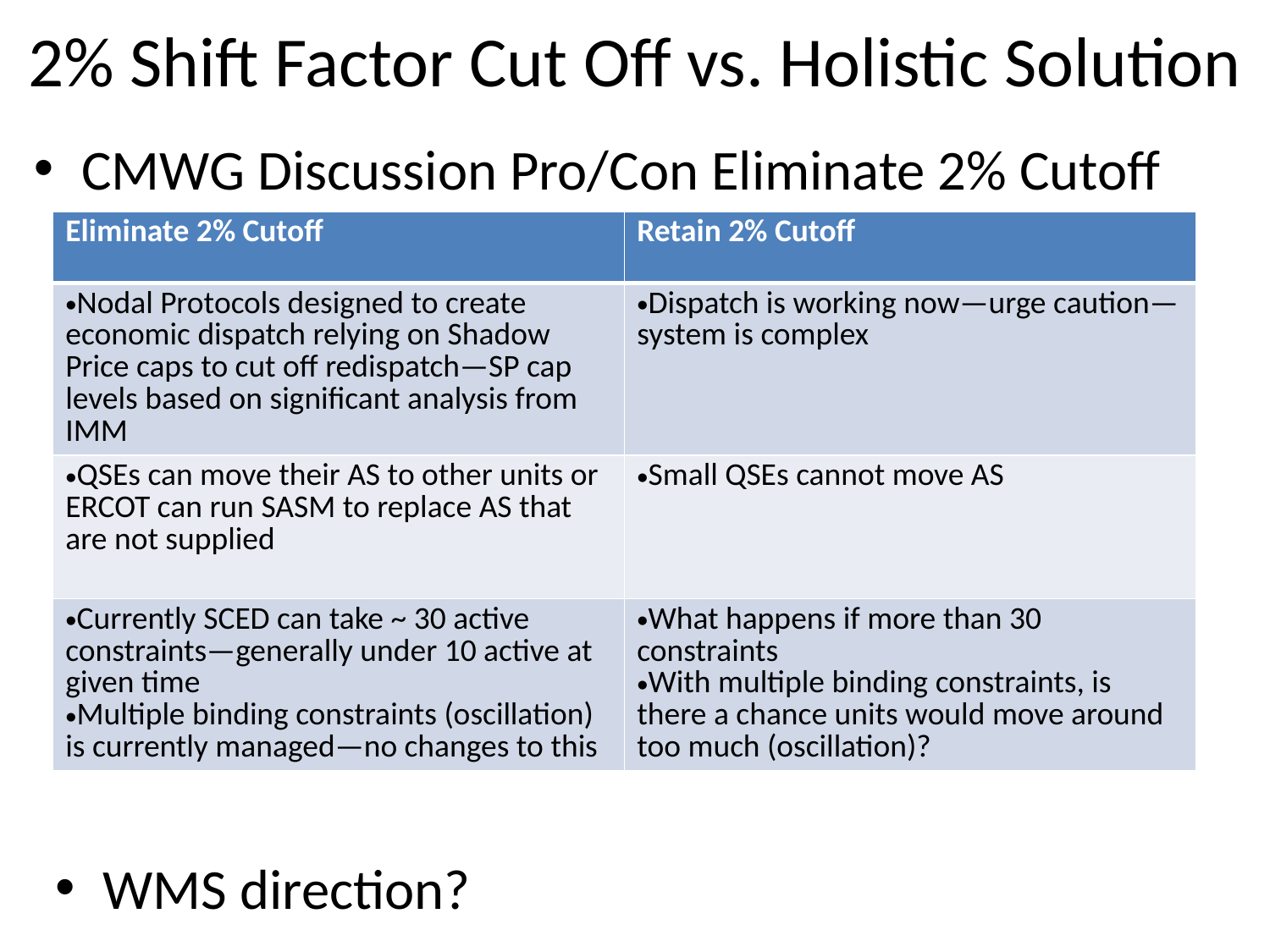

# 2% Shift Factor Cut Off vs. Holistic Solution

CMWG Discussion Pro/Con Eliminate 2% Cutoff

| Eliminate 2% Cutoff | Retain 2% Cutoff |
| --- | --- |
| Nodal Protocols designed to create economic dispatch relying on Shadow Price caps to cut off redispatch—SP cap levels based on significant analysis from IMM | Dispatch is working now—urge caution—system is complex |
| QSEs can move their AS to other units or ERCOT can run SASM to replace AS that are not supplied | Small QSEs cannot move AS |
| Currently SCED can take ~ 30 active constraints—generally under 10 active at given time Multiple binding constraints (oscillation) is currently managed—no changes to this | What happens if more than 30 constraints With multiple binding constraints, is there a chance units would move around too much (oscillation)? |
WMS direction?